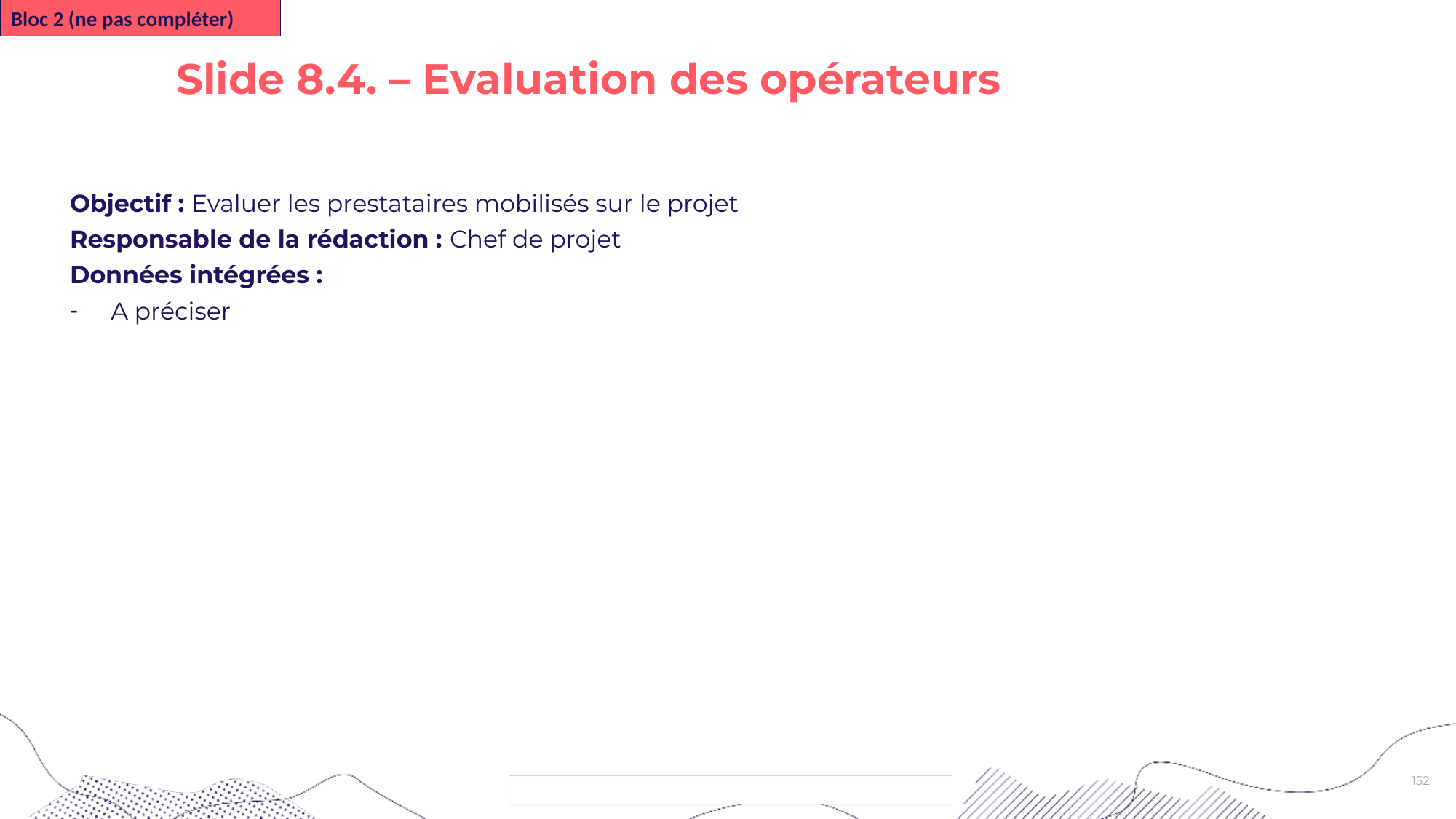

Bloc 2 (ne pas compléter)
# Slide 8.4. – Evaluation des opérateurs
Objectif : Evaluer les prestataires mobilisés sur le projet
Responsable de la rédaction : Chef de projet
Données intégrées :
A préciser

152